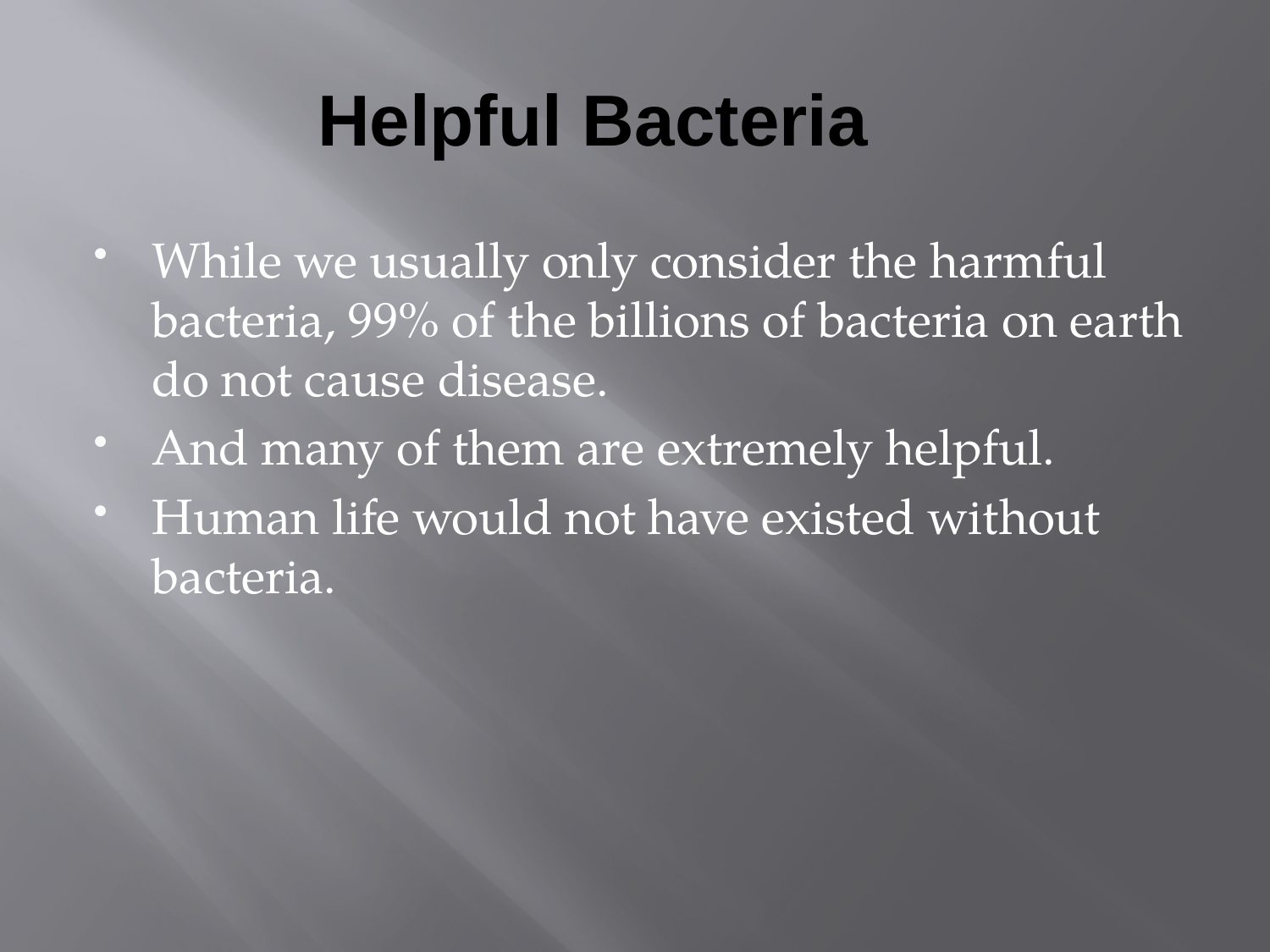

# Helpful Bacteria
While we usually only consider the harmful bacteria, 99% of the billions of bacteria on earth do not cause disease.
And many of them are extremely helpful.
Human life would not have existed without bacteria.